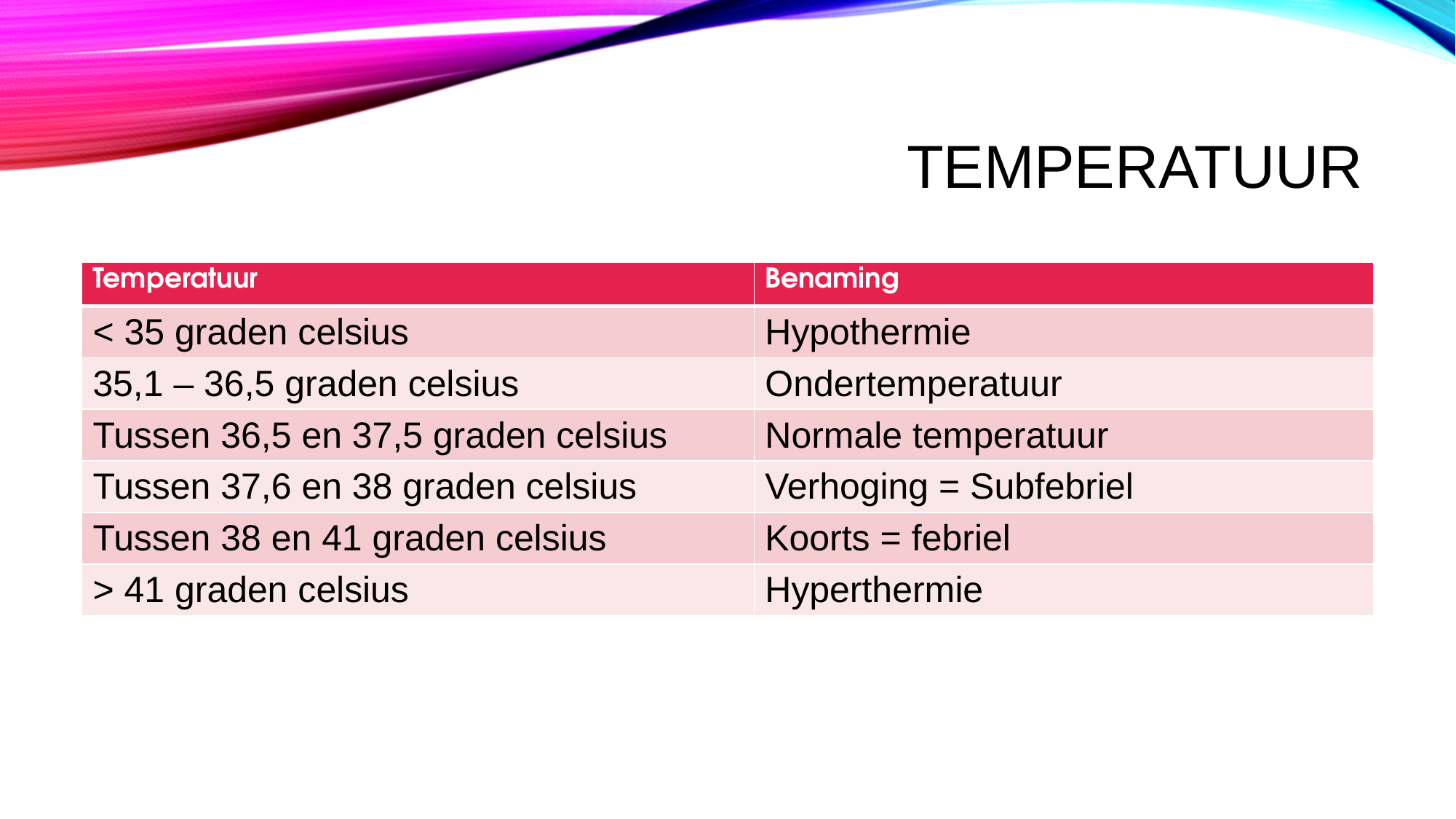

# Temperatuur
| Temperatuur | Benaming |
| --- | --- |
| < 35 graden celsius | Hypothermie |
| 35,1 – 36,5 graden celsius | Ondertemperatuur |
| Tussen 36,5 en 37,5 graden celsius | Normale temperatuur |
| Tussen 37,6 en 38 graden celsius | Verhoging = Subfebriel |
| Tussen 38 en 41 graden celsius | Koorts = febriel |
| > 41 graden celsius | Hyperthermie |